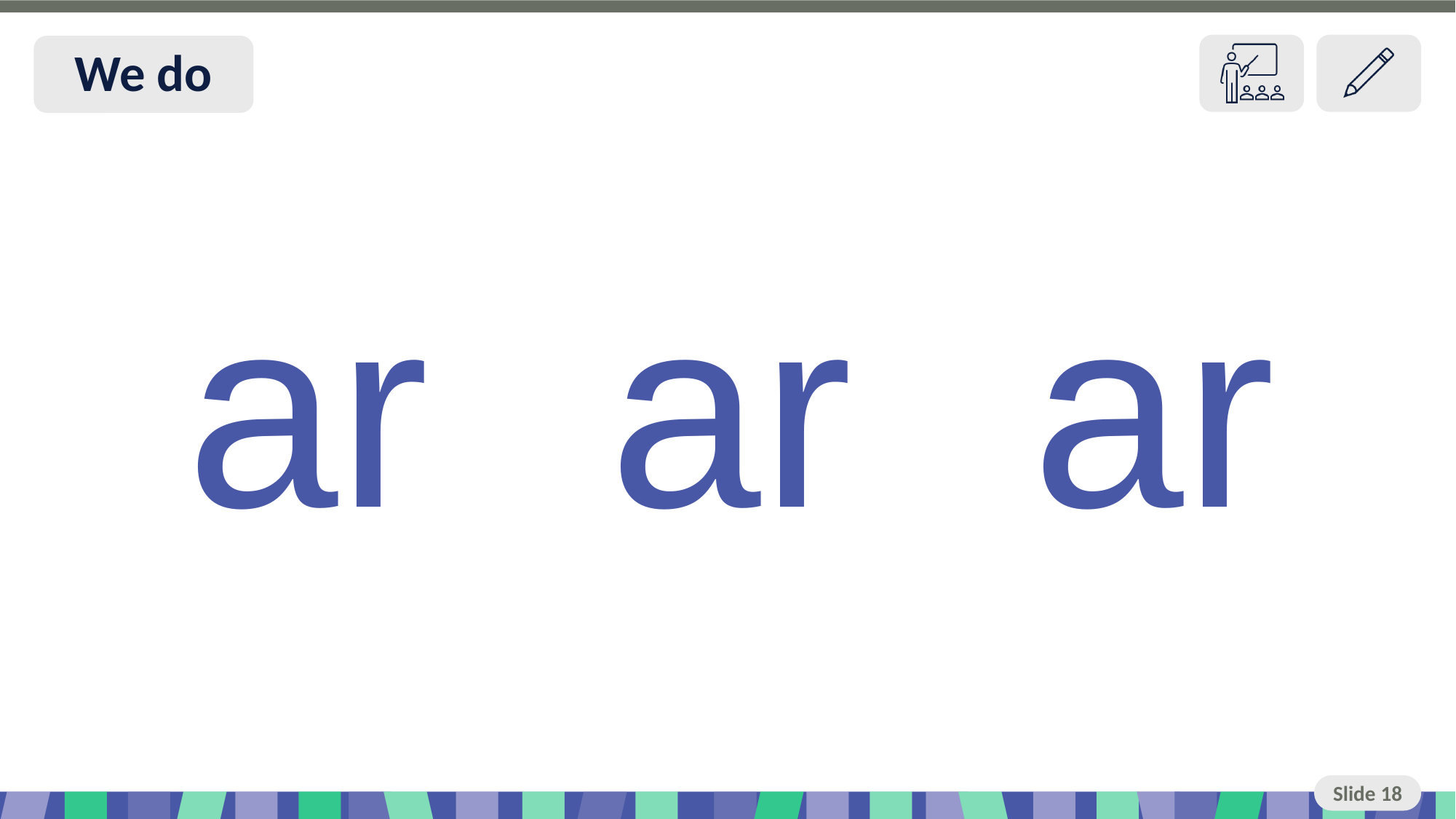

Slide 18 I do
 ar
 ar
 ar